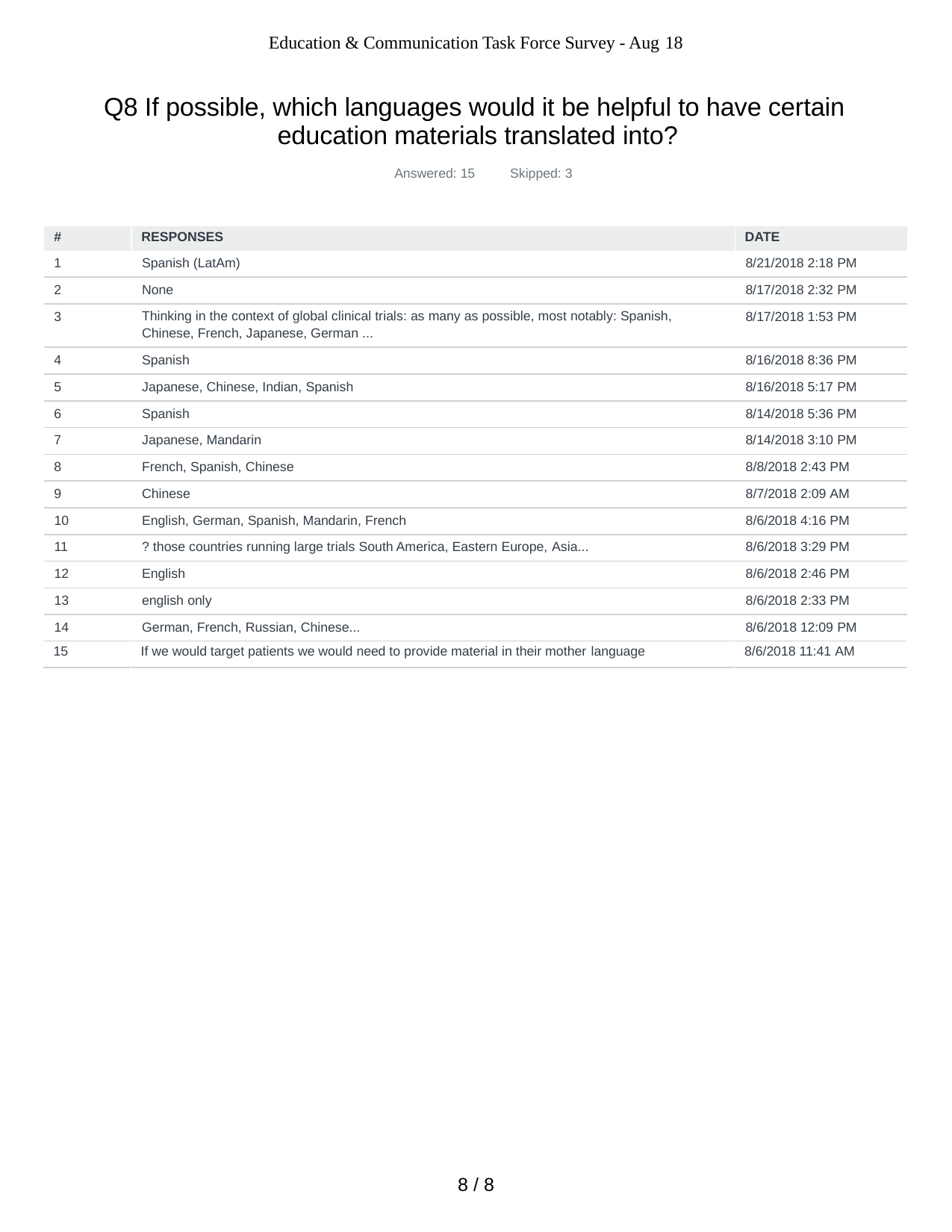

Education & Communication Task Force Survey - Aug 18

Q8 If possible, which languages would it be helpful to have certain  education materials translated into?
Answered: 15	Skipped: 3
| # | RESPONSES | DATE |
| --- | --- | --- |
1
Spanish (LatAm)
8/21/2018 2:18 PM

2
None
8/17/2018 2:32 PM

Thinking in the context of global clinical trials: as many as possible, most notably: Spanish,  Chinese, French, Japanese, German ...
3
8/17/2018 1:53 PM

4
Spanish
8/16/2018 8:36 PM

5
Japanese, Chinese, Indian, Spanish
8/16/2018 5:17 PM

6
Spanish
8/14/2018 5:36 PM

7
Japanese, Mandarin
8/14/2018 3:10 PM

8
French, Spanish, Chinese
8/8/2018 2:43 PM

9
Chinese
8/7/2018 2:09 AM

10
English, German, Spanish, Mandarin, French
8/6/2018 4:16 PM

11
? those countries running large trials South America, Eastern Europe, Asia...
8/6/2018 3:29 PM

12
English
8/6/2018 2:46 PM

13
english only
8/6/2018 2:33 PM

14
German, French, Russian, Chinese...
8/6/2018 12:09 PM
| 15 | If we would target patients we would need to provide material in their mother language | 8/6/2018 11:41 AM |
| --- | --- | --- |
8 / 8